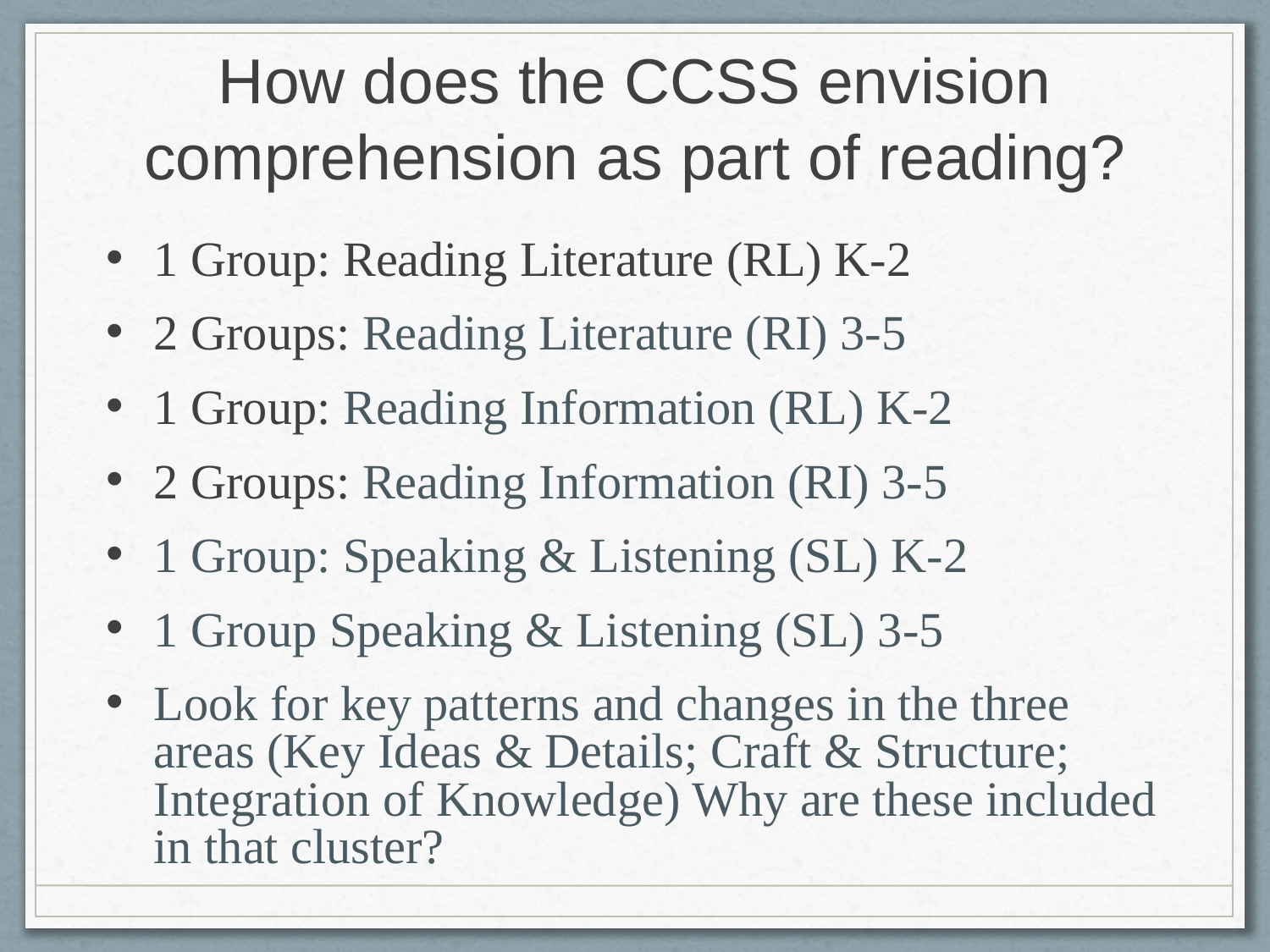

How does the CCSS envision comprehension as part of reading?
1 Group: Reading Literature (RL) K-2
2 Groups: Reading Literature (RI) 3-5
1 Group: Reading Information (RL) K-2
2 Groups: Reading Information (RI) 3-5
1 Group: Speaking & Listening (SL) K-2
1 Group Speaking & Listening (SL) 3-5
Look for key patterns and changes in the three areas (Key Ideas & Details; Craft & Structure; Integration of Knowledge) Why are these included in that cluster?